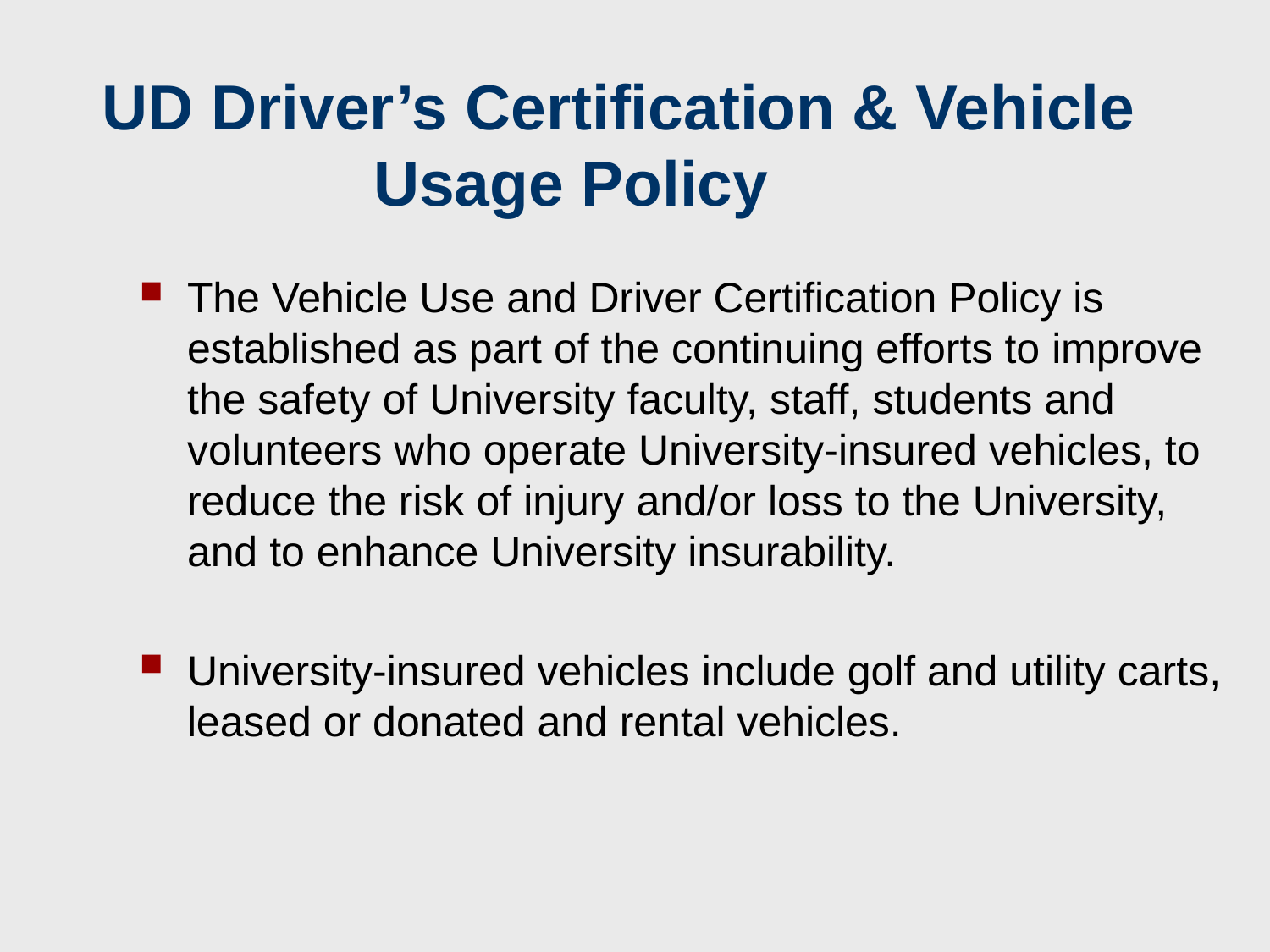

# UD Driver’s Certification & Vehicle Usage Policy
The Vehicle Use and Driver Certification Policy is established as part of the continuing efforts to improve the safety of University faculty, staff, students and volunteers who operate University-insured vehicles, to reduce the risk of injury and/or loss to the University, and to enhance University insurability.

University-insured vehicles include golf and utility carts, leased or donated and rental vehicles.